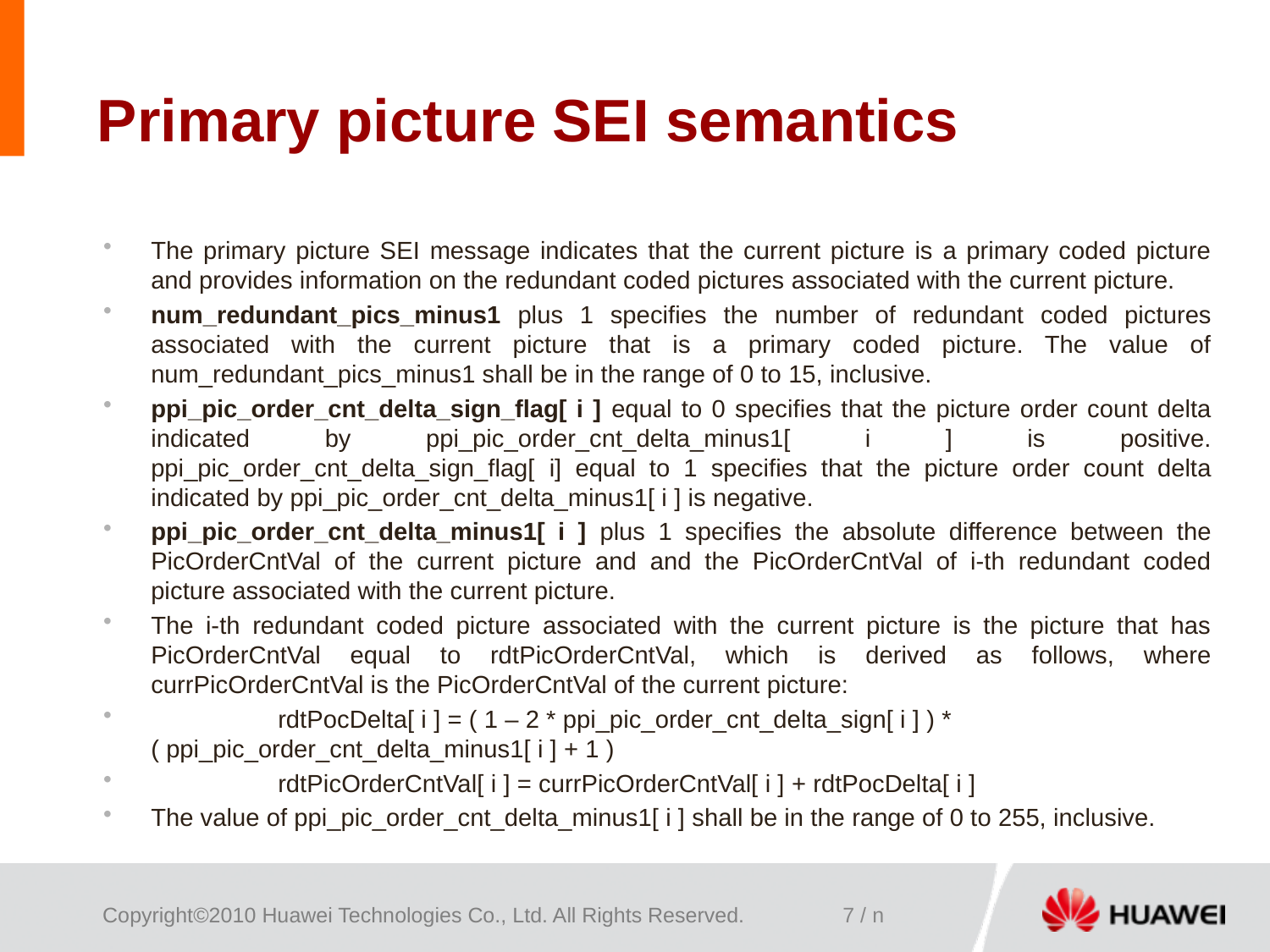

# Primary picture SEI semantics
The primary picture SEI message indicates that the current picture is a primary coded picture and provides information on the redundant coded pictures associated with the current picture.
num_redundant_pics_minus1 plus 1 specifies the number of redundant coded pictures associated with the current picture that is a primary coded picture. The value of num_redundant_pics_minus1 shall be in the range of 0 to 15, inclusive.
ppi_pic_order_cnt_delta_sign_flag[ i ] equal to 0 specifies that the picture order count delta indicated by ppi_pic_order_cnt_delta_minus1[ i ] is positive. ppi_pic_order_cnt_delta_sign_flag[ i] equal to 1 specifies that the picture order count delta indicated by ppi_pic_order_cnt_delta_minus1[ i ] is negative.
ppi_pic_order_cnt_delta_minus1[ i ] plus 1 specifies the absolute difference between the PicOrderCntVal of the current picture and and the PicOrderCntVal of i-th redundant coded picture associated with the current picture.
The i-th redundant coded picture associated with the current picture is the picture that has PicOrderCntVal equal to rdtPicOrderCntVal, which is derived as follows, where currPicOrderCntVal is the PicOrderCntVal of the current picture:
	rdtPocDelta[ i ] = ( 1 – 2 * ppi_pic_order_cnt_delta_sign[ i ] ) * ( ppi_pic_order_cnt_delta_minus1[ i ] + 1 )
	rdtPicOrderCntVal[ i ] = currPicOrderCntVal[ i ] + rdtPocDelta[ i ]
The value of ppi_pic_order_cnt_delta_minus1[ i ] shall be in the range of 0 to 255, inclusive.